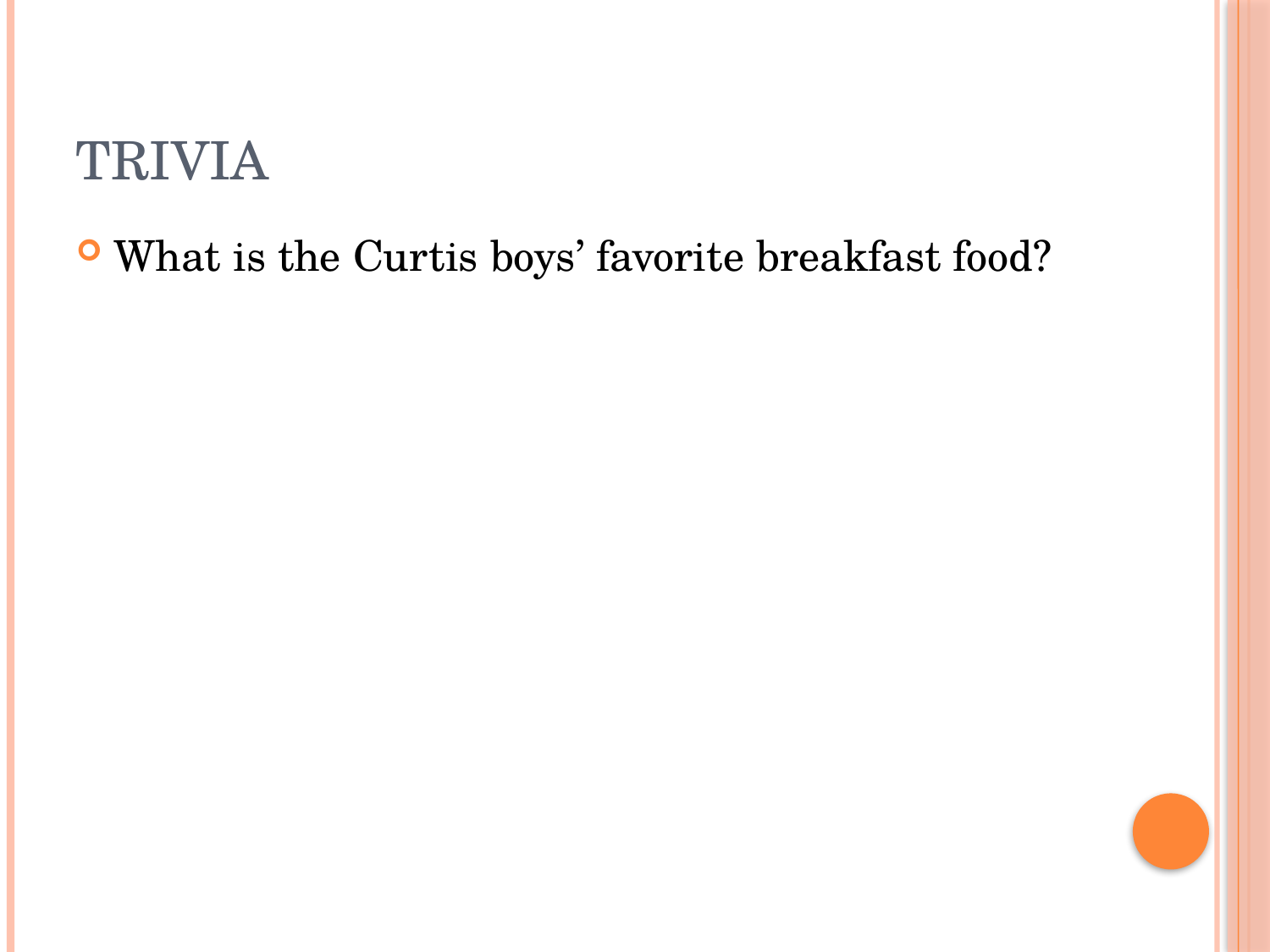

# Trivia
What is the Curtis boys’ favorite breakfast food?